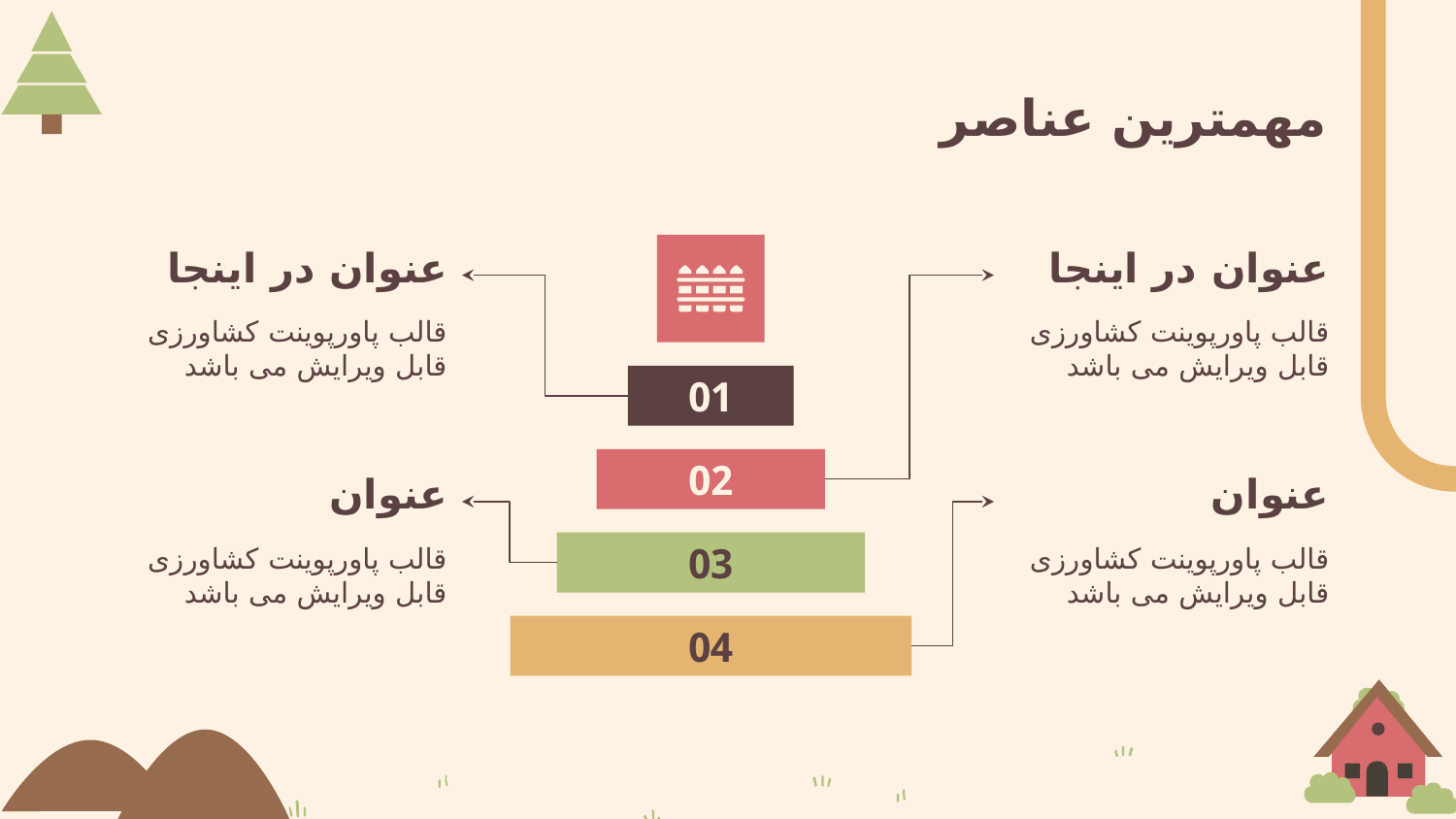

# مهمترین عناصر

عنوان در اینجا
عنوان در اینجا

قالب پاورپوینت کشاورزی قابل ویرایش می باشد
قالب پاورپوینت کشاورزی قابل ویرایش می باشد
01
02
عنوان
عنوان
قالب پاورپوینت کشاورزی قابل ویرایش می باشد
قالب پاورپوینت کشاورزی قابل ویرایش می باشد
03
04